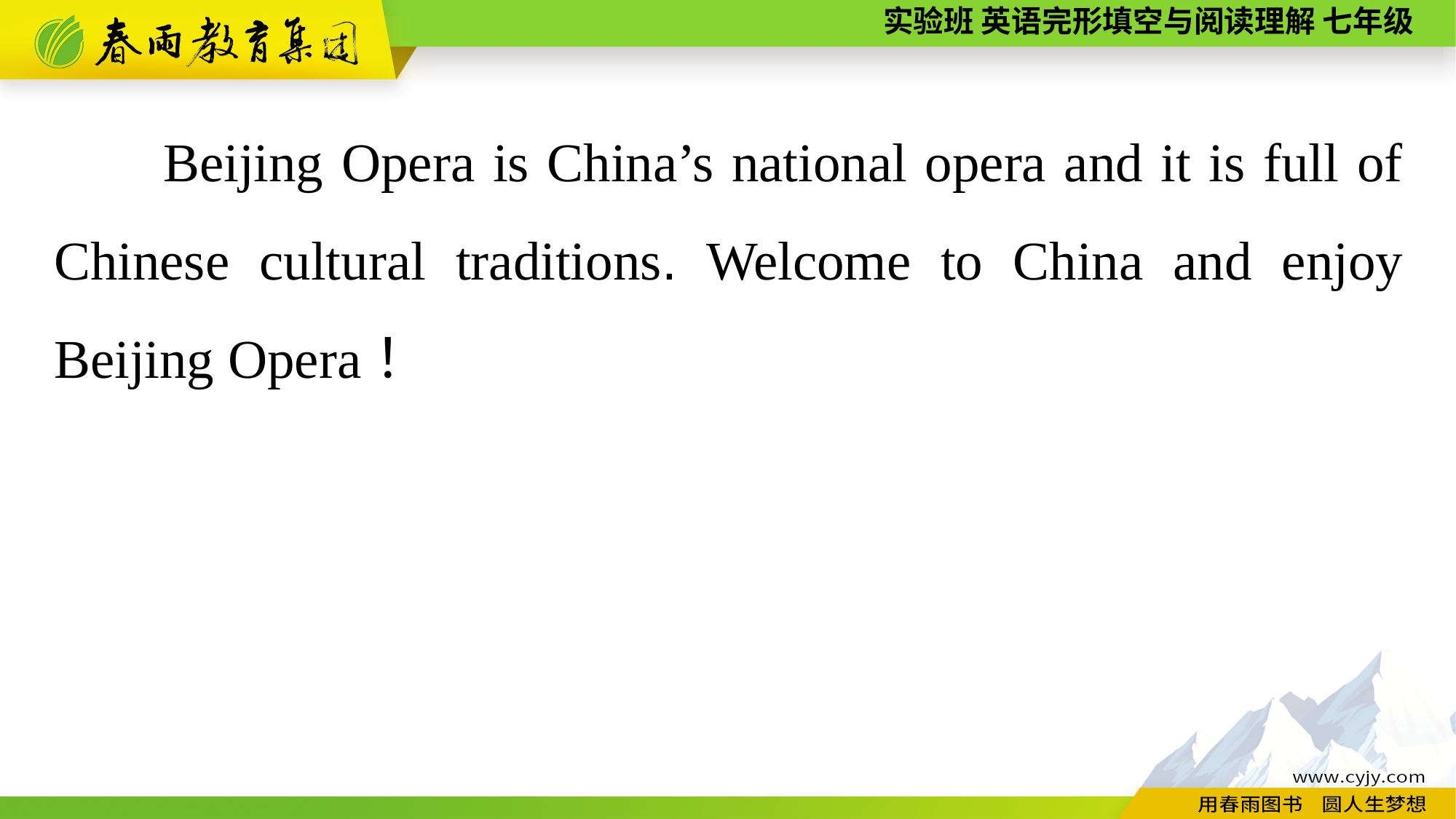

Beijing Opera is China’s national opera and it is full of Chinese cultural traditions. Welcome to China and enjoy Beijing Opera！